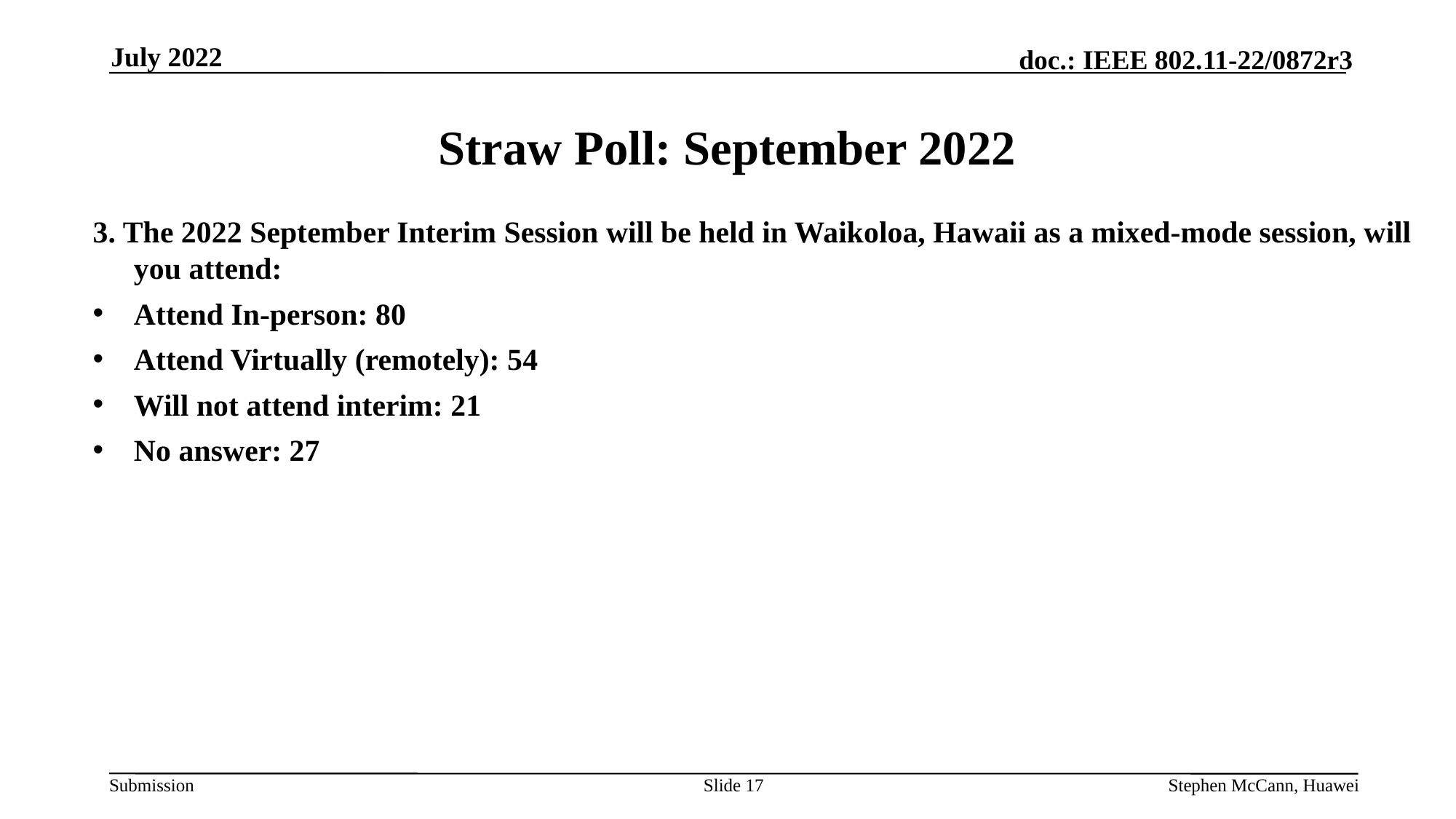

July 2022
# Straw Poll: September 2022
3. The 2022 September Interim Session will be held in Waikoloa, Hawaii as a mixed-mode session, will you attend:
Attend In-person: 80
Attend Virtually (remotely): 54
Will not attend interim: 21
No answer: 27

Slide 17
Stephen McCann, Huawei